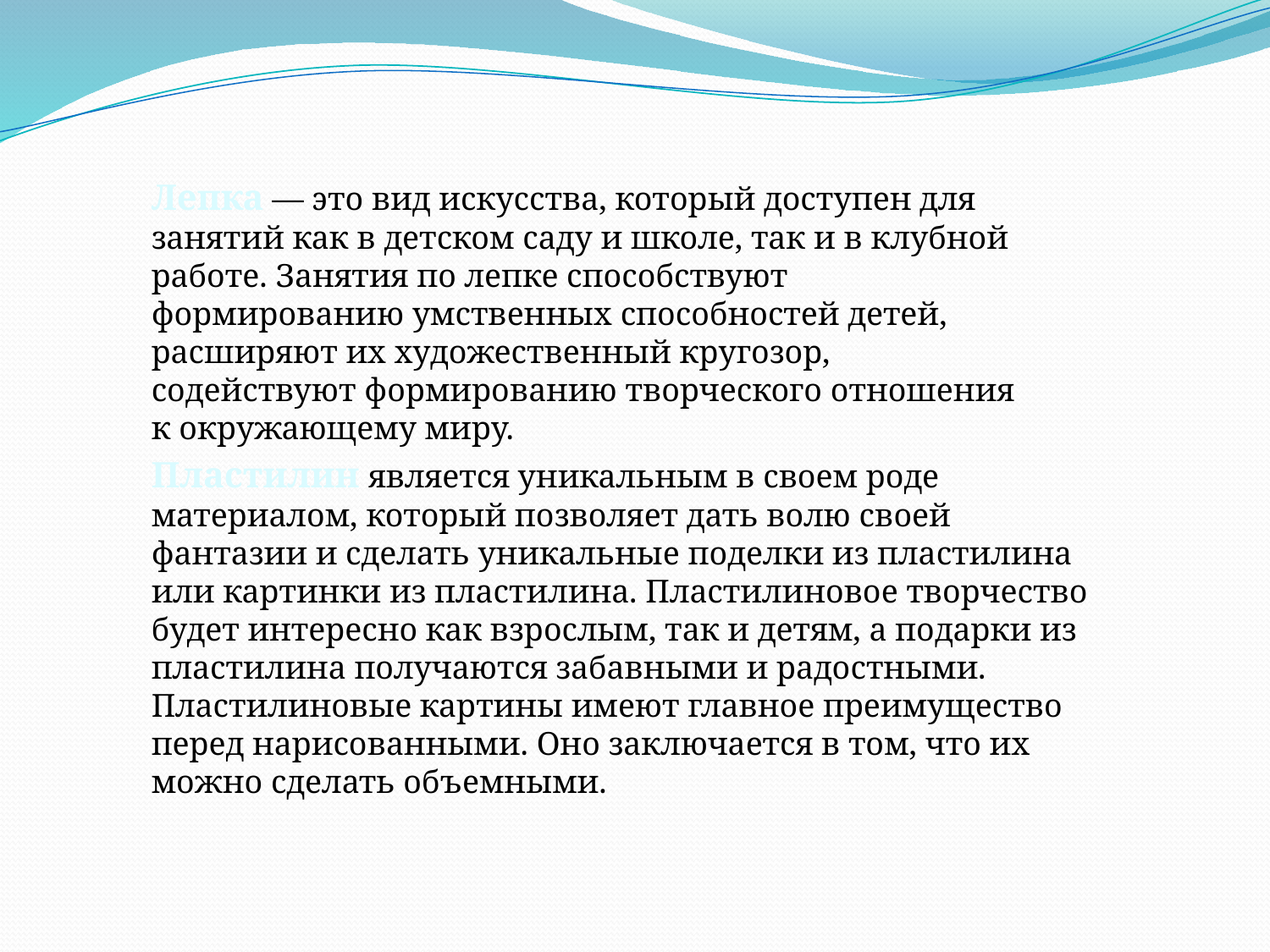

Лепка — это вид искусства, который доступен для занятий как в детском саду и школе, так и в клубной работе. Занятия по лепке способствуют формированию умственных способностей детей, расширяют их художественный кругозор, содействуют формированию творческого отношения к окружающему миру.
Пластилин является уникальным в своем роде материалом, который позволяет дать волю своей фантазии и сделать уникальные поделки из пластилина или картинки из пластилина. Пластилиновое творчество будет интересно как взрослым, так и детям, а подарки из пластилина получаются забавными и радостными. Пластилиновые картины имеют главное преимущество перед нарисованными. Оно заключается в том, что их можно сделать объемными.